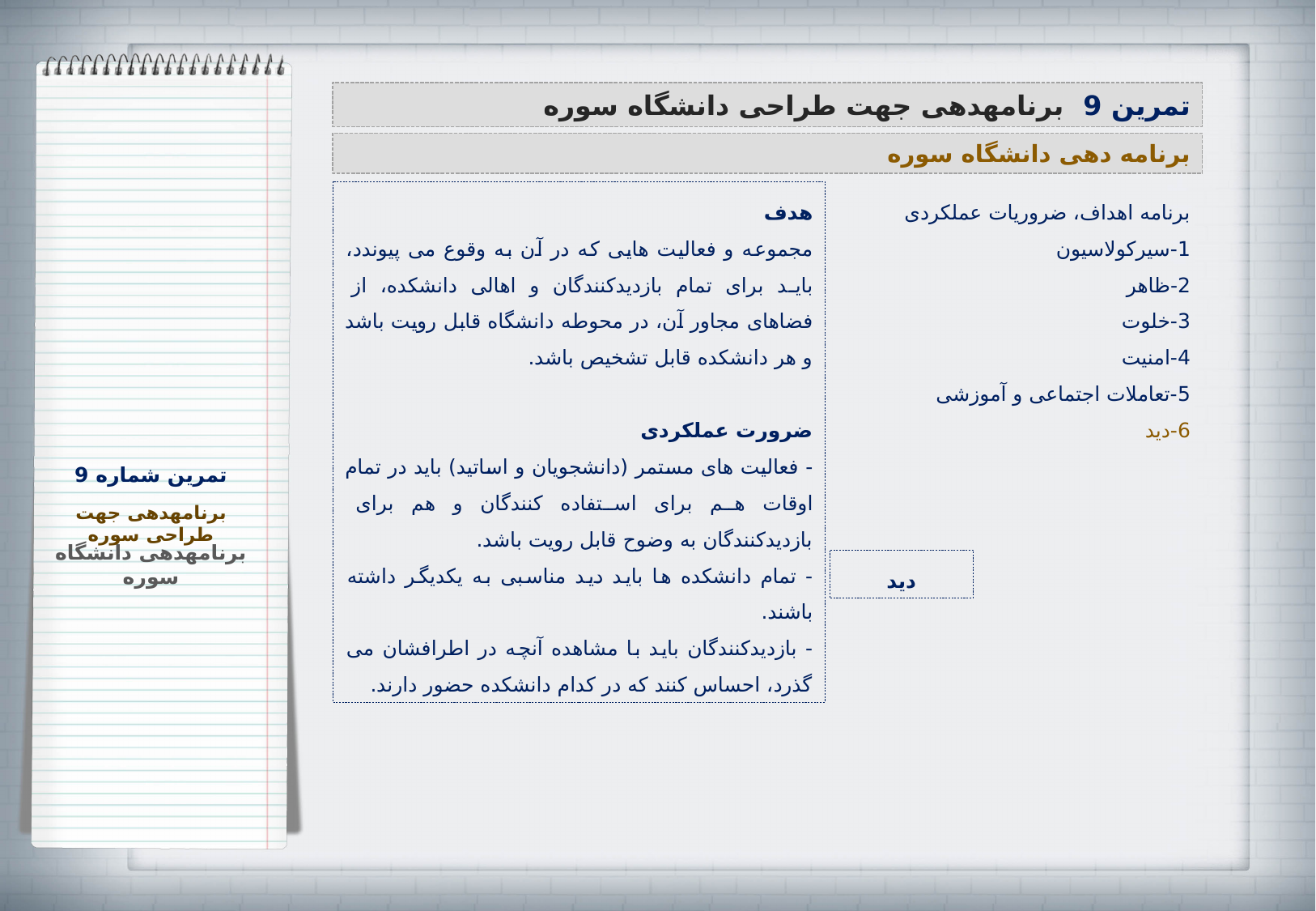

تمرین 9  برنامه‏دهی جهت طراحی دانشگاه سوره
برنامه دهی دانشگاه سوره
برنامه اهداف، ضروریات عملکردی
1-سیرکولاسیون
2-ظاهر
3-خلوت
4-امنیت
5-تعاملات اجتماعی و آموزشی
6-دید
هدف
مجموعه و فعالیت هایی که در آن به وقوع می پیوندد، باید برای تمام بازدیدکنندگان و اهالی دانشکده، از فضاهای مجاور آن، در محوطه دانشگاه قابل رویت باشد و هر دانشکده قابل تشخیص باشد.

ضرورت عملکردی
- فعالیت های مستمر (دانشجویان و اساتید) باید در تمام اوقات هم برای استفاده کنندگان و هم برای بازدیدکنندگان به وضوح قابل رویت باشد.
- تمام دانشکده ها باید دید مناسبی به یکدیگر داشته باشند.
- بازدیدکنندگان باید با مشاهده آنچه در اطرافشان می گذرد، احساس کنند که در کدام دانشکده حضور دارند.
تمرین شماره 9
برنامه‏دهی جهت طراحی سوره
برنامه‏دهی دانشگاه سوره
دید